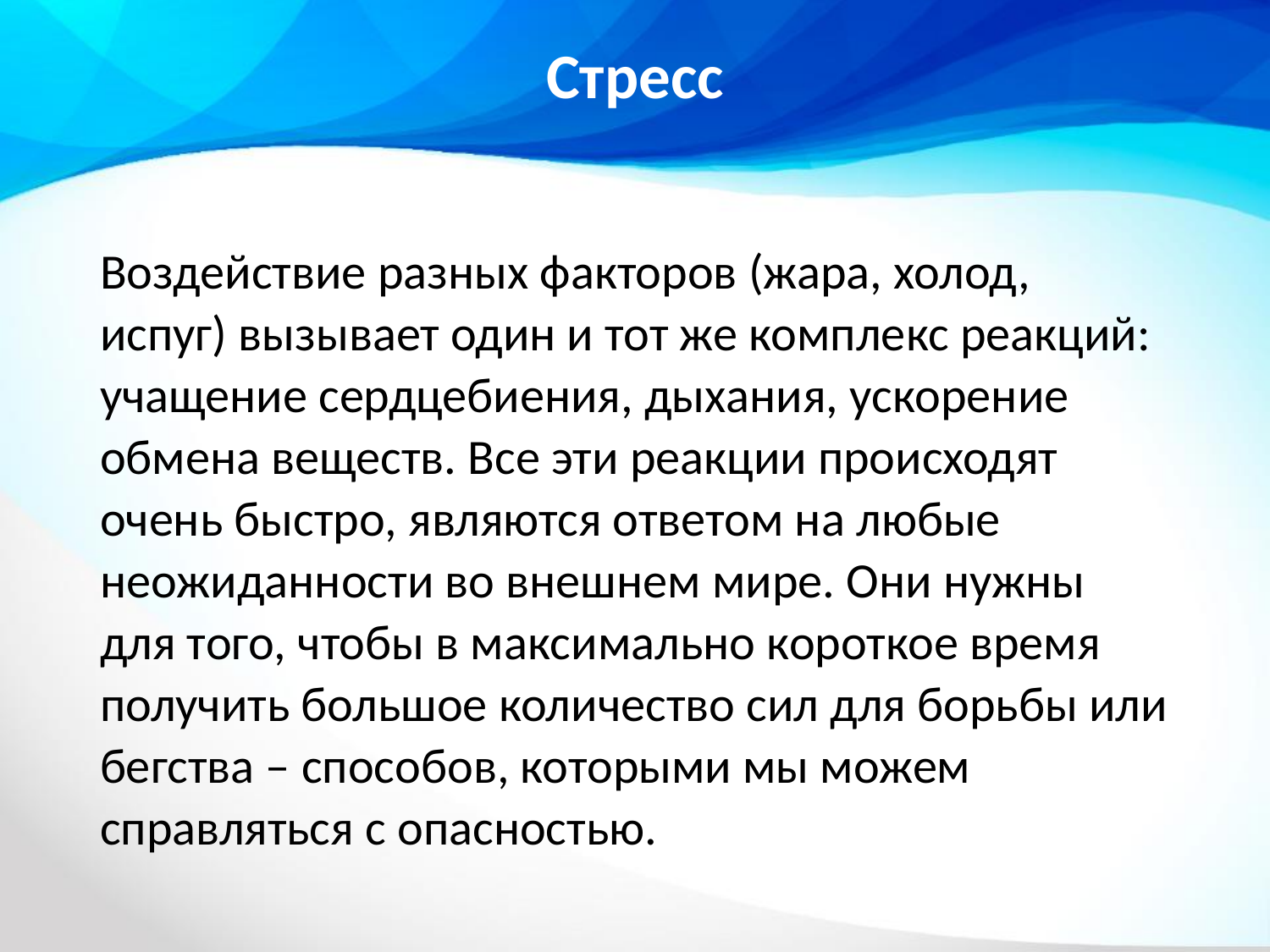

# Стресс
Воздействие разных факторов (жара, холод, испуг) вызывает один и тот же комплекс реакций: учащение сердцебиения, дыхания, ускорение обмена веществ. Все эти реакции происходят очень быстро, являются ответом на любые неожиданности во внешнем мире. Они нужны для того, чтобы в максимально короткое время  получить большое количество сил для борьбы или бегства – способов, которыми мы можем справляться с опасностью.